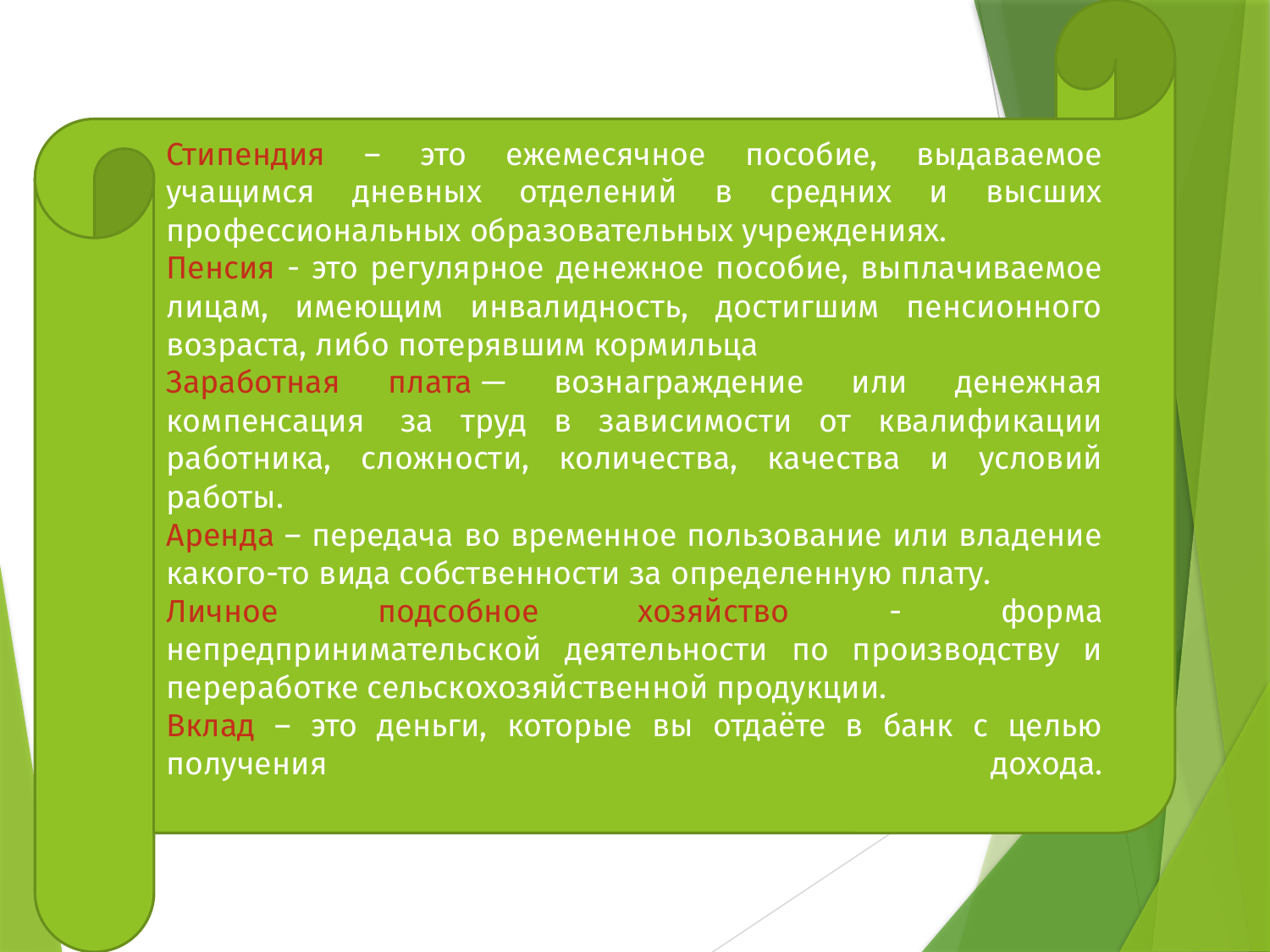

Стипендия – это ежемесячное пособие, выдаваемое учащимся дневных отделений в средних и высших профессиональных образовательных учреждениях.
Пенсия - это регулярное денежное пособие, выплачиваемое лицам, имеющим инвалидность, достигшим пенсионного возраста, либо потерявшим кормильца
Заработная плата — вознаграждение или денежная компенсация  за труд в зависимости от квалификации работника, сложности, количества, качества и условий работы.
Аренда – передача во временное пользование или владение какого-то вида собственности за определенную плату.
Личное подсобное хозяйство - форма непредпринимательской деятельности по производству и переработке сельскохозяйственной продукции.
Вклад – это деньги, которые вы отдаёте в банк с целью получения дохода.

#